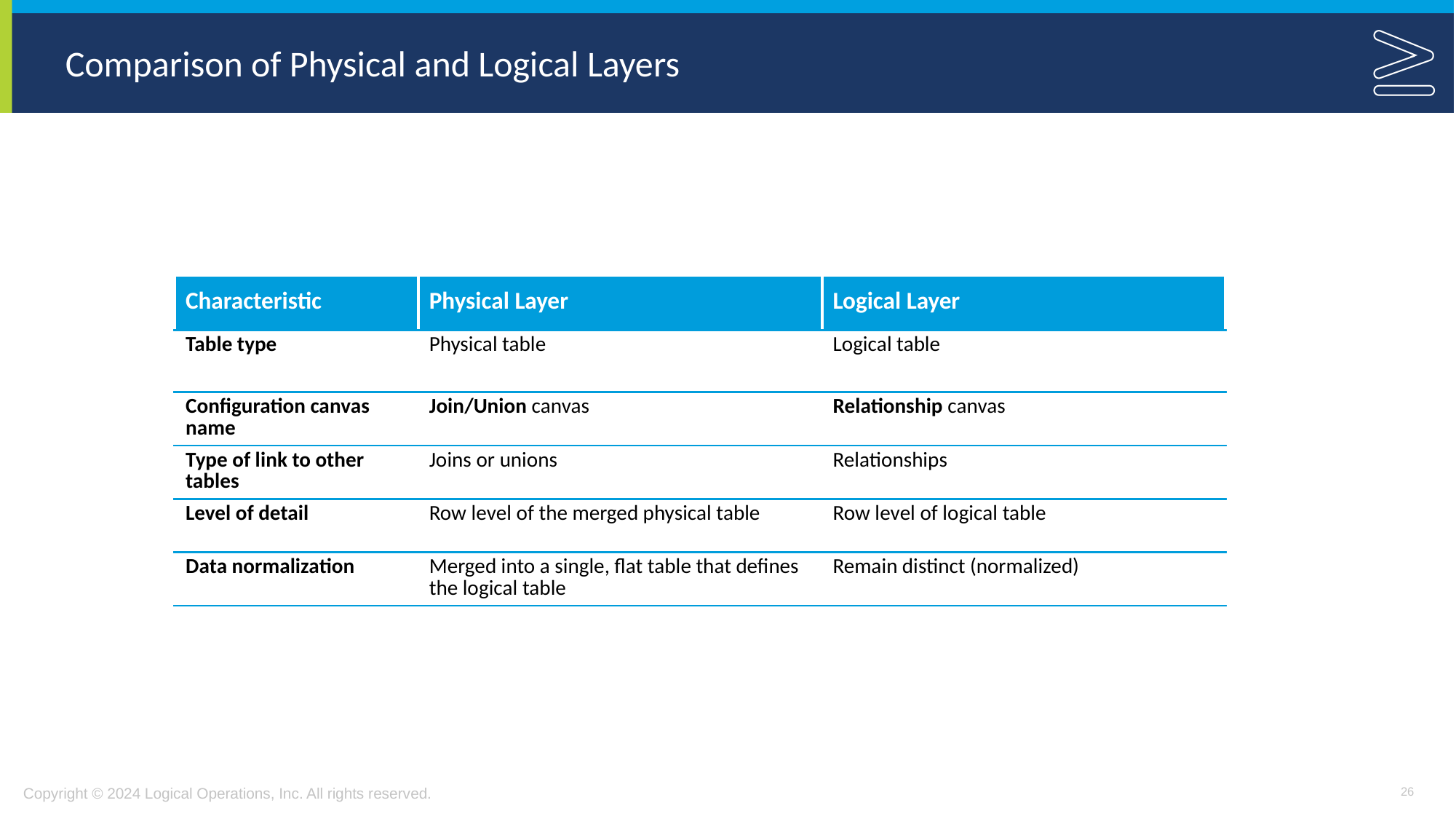

# Comparison of Physical and Logical Layers
| Characteristic | Physical Layer | Logical Layer |
| --- | --- | --- |
| Table type | Physical table | Logical table |
| Configuration canvas name | Join/Union canvas | Relationship canvas |
| Type of link to other tables | Joins or unions | Relationships |
| Level of detail | Row level of the merged physical table | Row level of logical table |
| Data normalization | Merged into a single, flat table that defines the logical table | Remain distinct (normalized) |
26